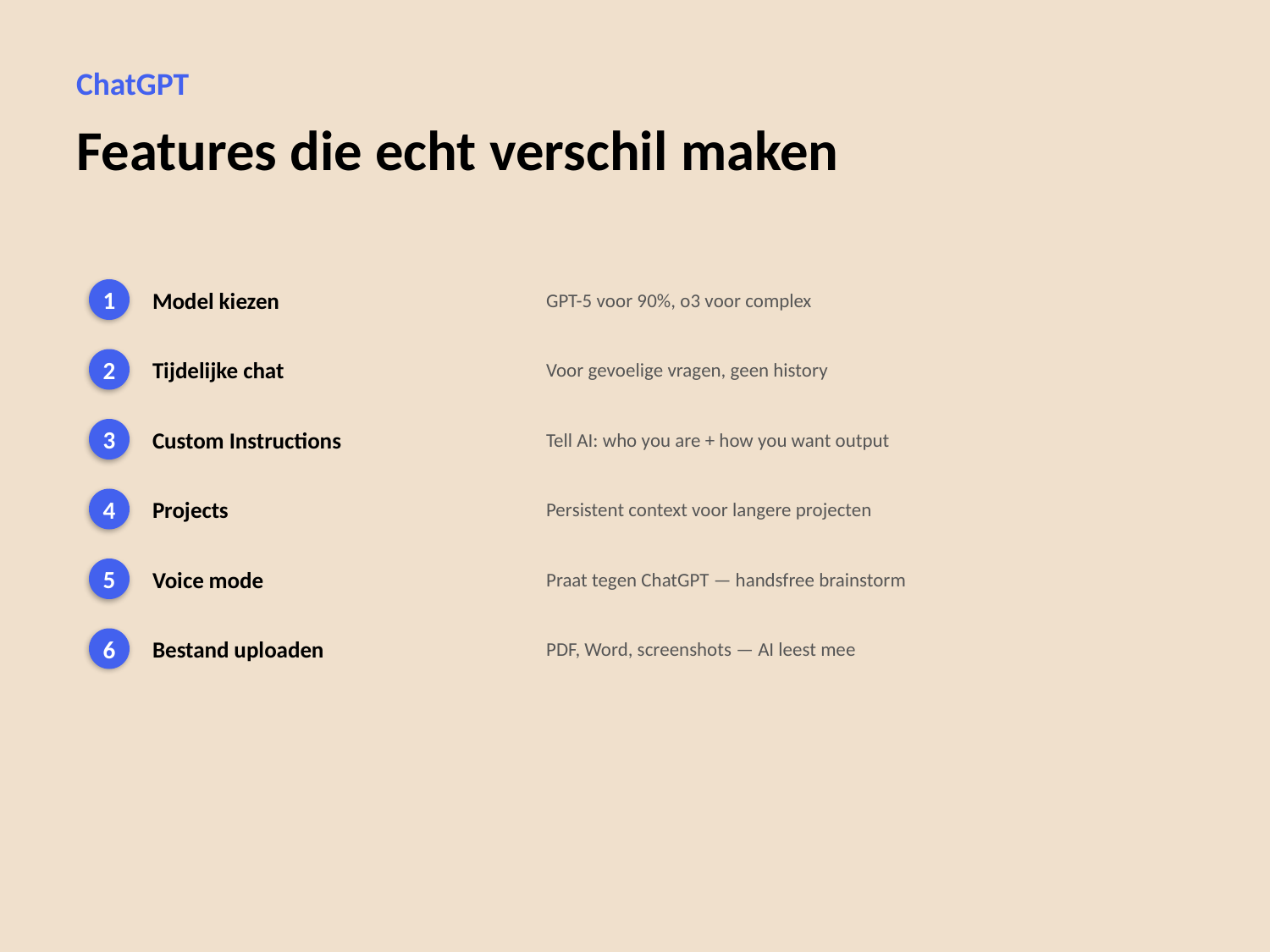

ChatGPT
Features die echt verschil maken
Model kiezen
GPT-5 voor 90%, o3 voor complex

1
Tijdelijke chat
Voor gevoelige vragen, geen history

2
Custom Instructions
Tell AI: who you are + how you want output

3
Projects
Persistent context voor langere projecten

4
Voice mode
Praat tegen ChatGPT — handsfree brainstorm

5
Bestand uploaden
PDF, Word, screenshots — AI leest mee

6